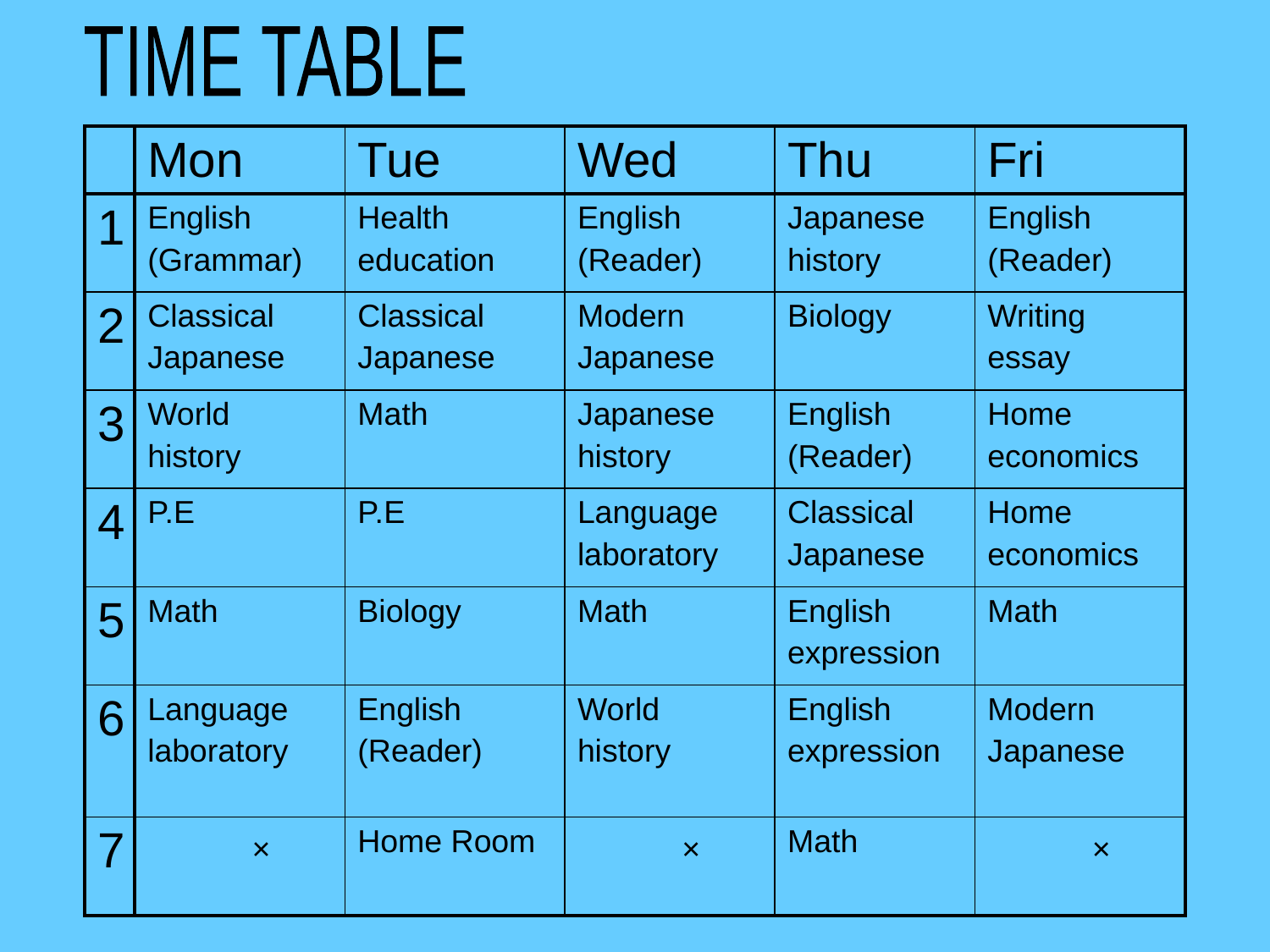

TIME TABLE
|  | Mon | Tue | Wed | Thu | Fri |
| --- | --- | --- | --- | --- | --- |
| 1 | English (Grammar) | Health education | English (Reader) | Japanese history | English (Reader) |
| 2 | Classical Japanese | Classical Japanese | Modern Japanese | Biology | Writing essay |
| 3 | World history | Math | Japanese history | English (Reader) | Home economics |
| 4 | P.E | P.E | Language laboratory | Classical Japanese | Home economics |
| 5 | Math | Biology | Math | English expression | Math |
| 6 | Language laboratory | English (Reader) | World history | English expression | Modern Japanese |
| 7 | × | Home Room | × | Math | × |